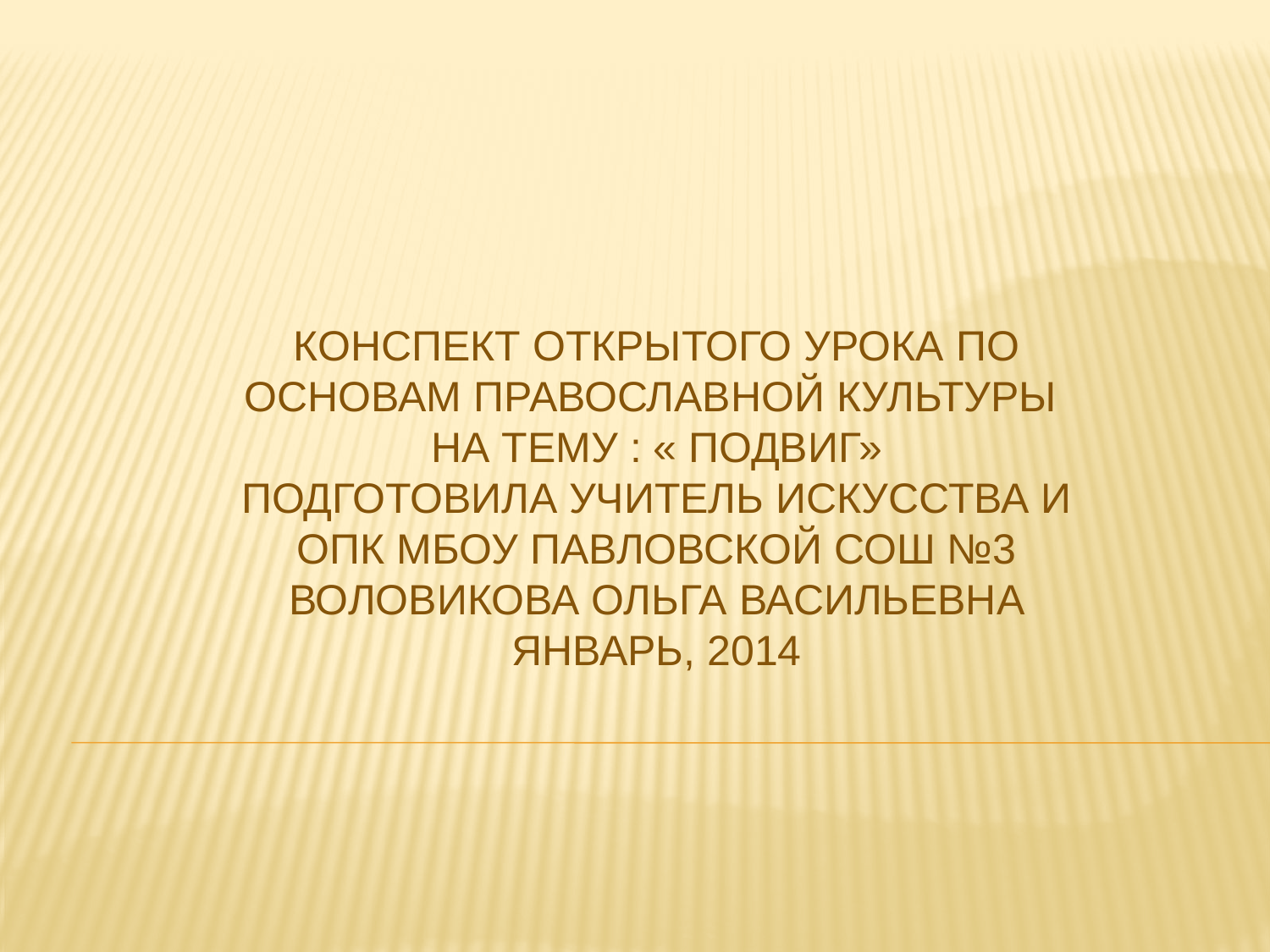

# Конспект открытого урока по основам православной культуры на тему : « Подвиг» Подготовила учитель искусства и ОПК МБОУ Павловской СОШ №3 Воловикова Ольга Васильевна Январь, 2014